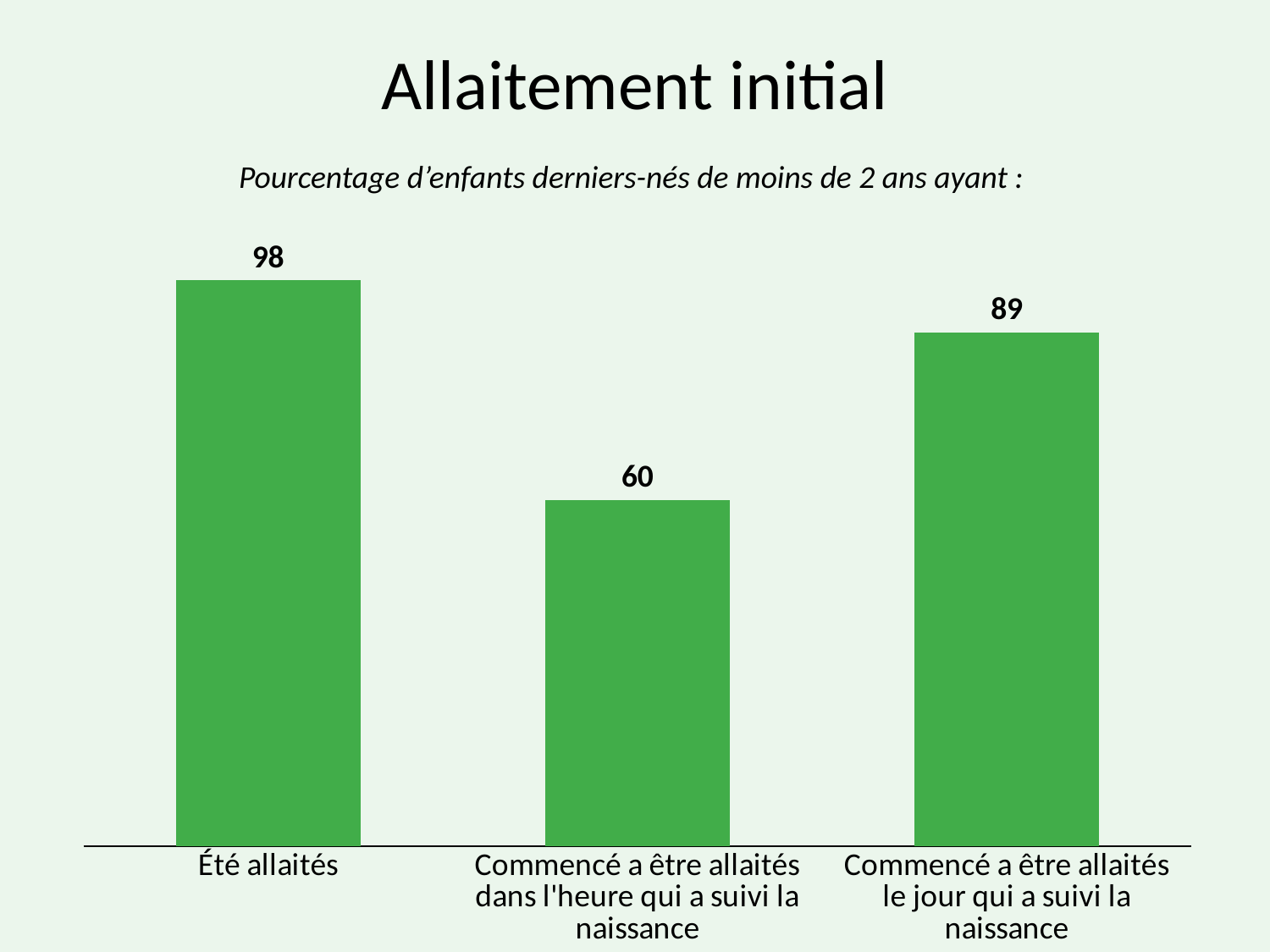

# Allaitement initial
Pourcentage d’enfants derniers-nés de moins de 2 ans ayant :

### Chart

| Category | Series 1 |
|---|---|
| Été allaités | 98.0 |
| Commencé a être allaités dans l'heure qui a suivi la naissance | 60.0 |
| Commencé a être allaités le jour qui a suivi la naissance | 89.0 |